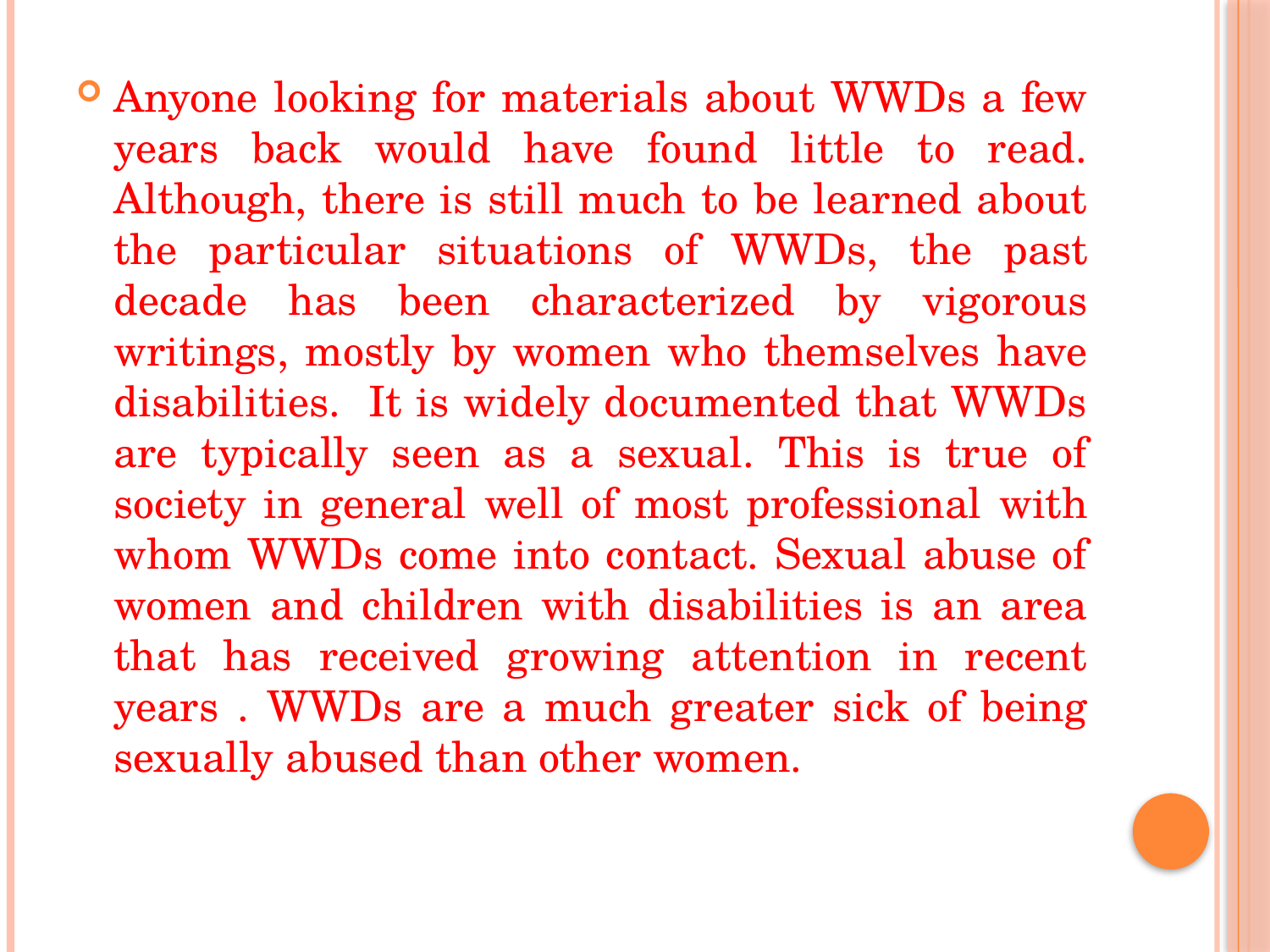

Anyone looking for materials about WWDs a few years back would have found little to read. Although, there is still much to be learned about the particular situations of WWDs, the past decade has been characterized by vigorous writings, mostly by women who themselves have disabilities.  It is widely documented that WWDs are typically seen as a sexual. This is true of society in general well of most professional with whom WWDs come into contact. Sexual abuse of women and children with disabilities is an area that has received growing attention in recent years . WWDs are a much greater sick of being sexually abused than other women.